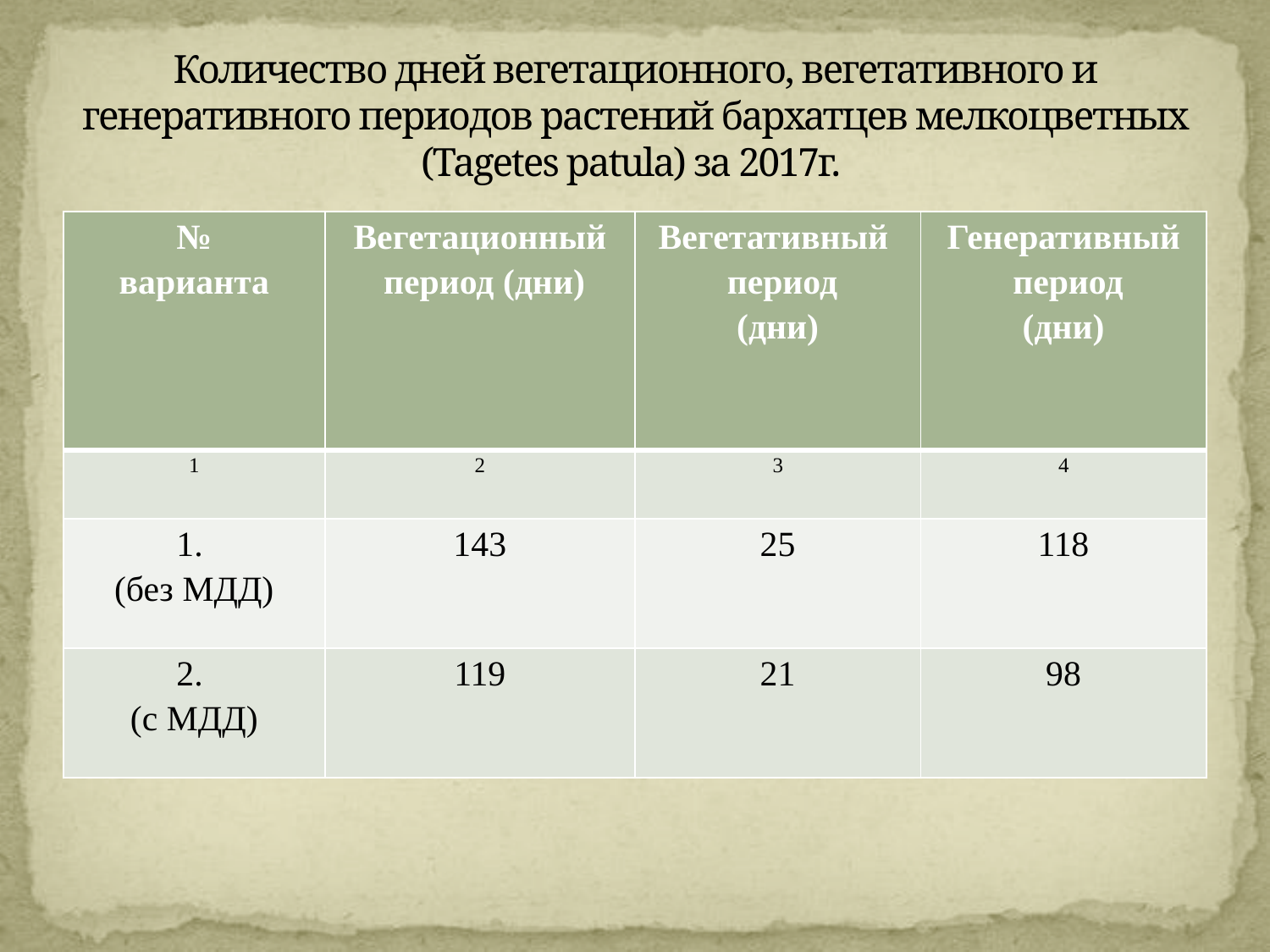

# Количество дней вегетационного, вегетативного и генеративного периодов растений бархатцев мелкоцветных (Tagetes patula) за 2017г.
| № варианта | Вегетационный период (дни) | Вегетативный период (дни) | Генеративный период (дни) |
| --- | --- | --- | --- |
| 1 | 2 | 3 | 4 |
| 1. (без МДД) | 143 | 25 | 118 |
| 2. (с МДД) | 119 | 21 | 98 |